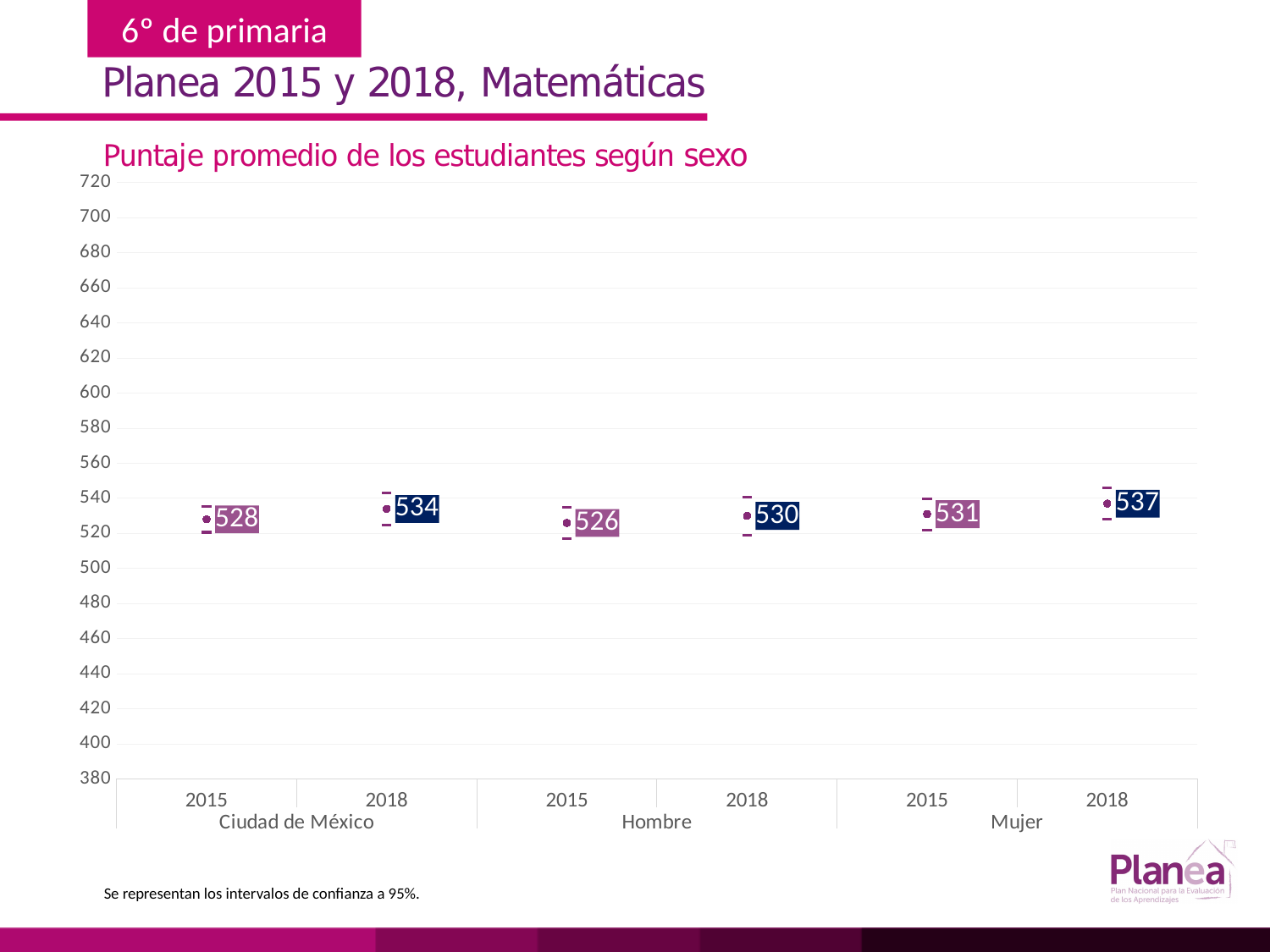

Planea 2015 y 2018, Matemáticas

Puntaje promedio de los estudiantes según sexo

### Chart

| Category |  |  |  |
|---|---|---|---|
| 2015 | 520.637 | 535.363 | 528.0 |
| 2018 | 524.846 | 543.154 | 534.0 |
| 2015 | 517.244 | 534.756 | 526.0 |
| 2018 | 519.055 | 540.945 | 530.0 |
| 2015 | 522.045 | 539.955 | 531.0 |
| 2018 | 528.045 | 545.955 | 537.0 |
Se representan los intervalos de confianza a 95%.